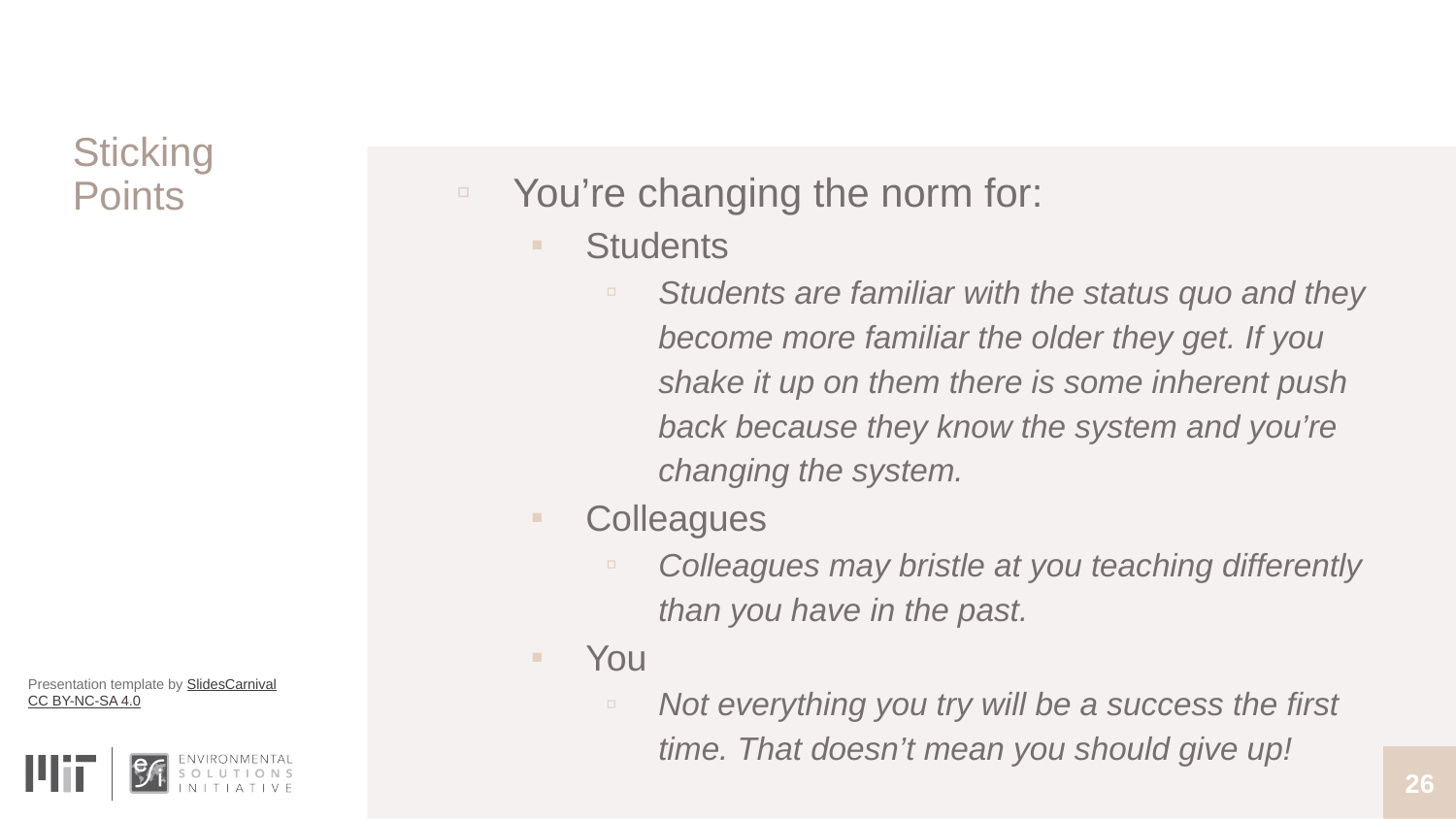

# Sticking Points
You’re changing the norm for:
Students
Students are familiar with the status quo and they become more familiar the older they get. If you shake it up on them there is some inherent push back because they know the system and you’re changing the system.
Colleagues
Colleagues may bristle at you teaching differently than you have in the past.
You
Not everything you try will be a success the first time. That doesn’t mean you should give up!
26